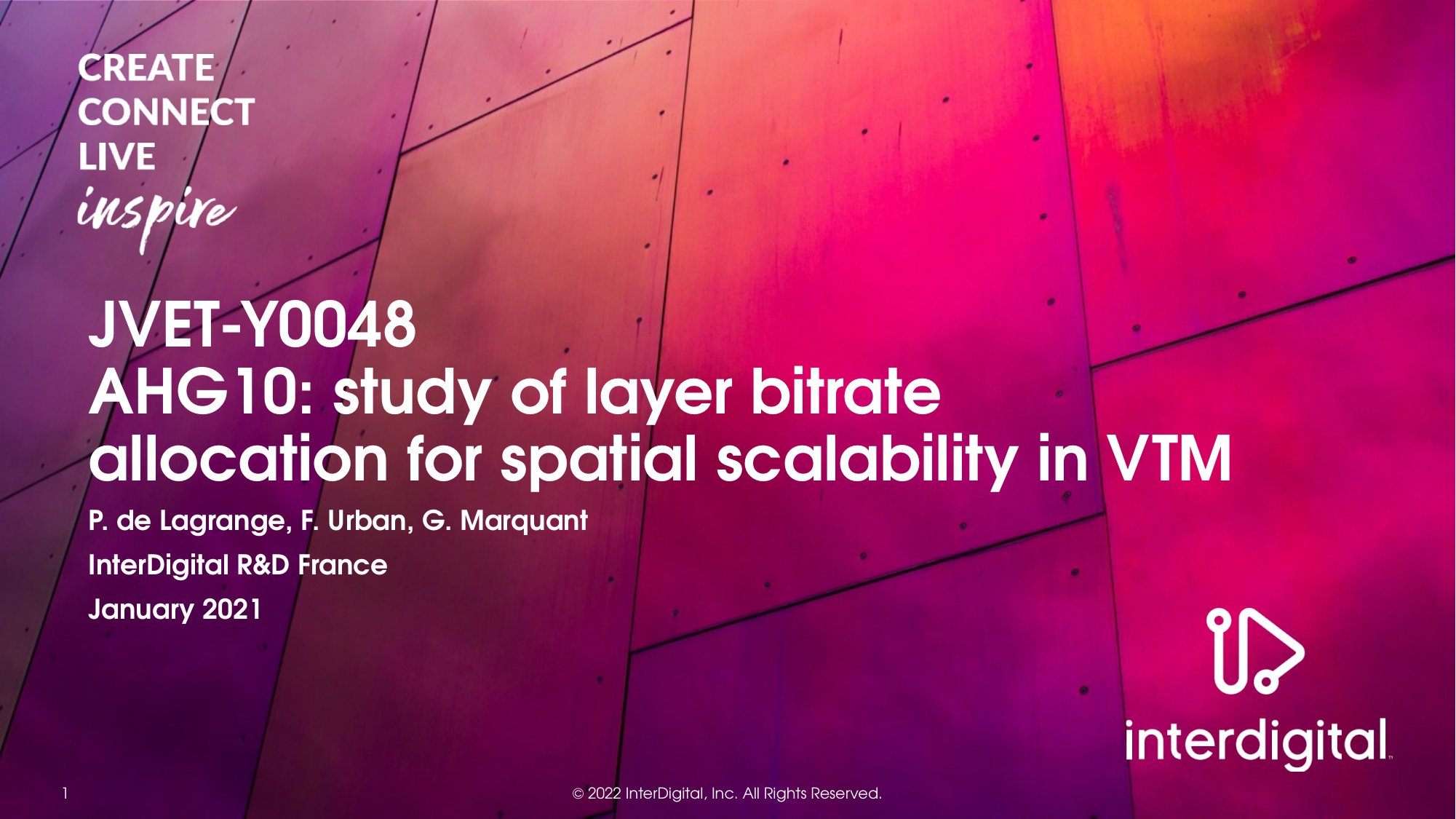

# JVET-Y0048 AHG10: study of layer bitrate allocation for spatial scalability in VTM
P. de Lagrange, F. Urban, G. Marquant
InterDigital R&D France
January 2021
© 2022 InterDigital, Inc. All Rights Reserved.
1